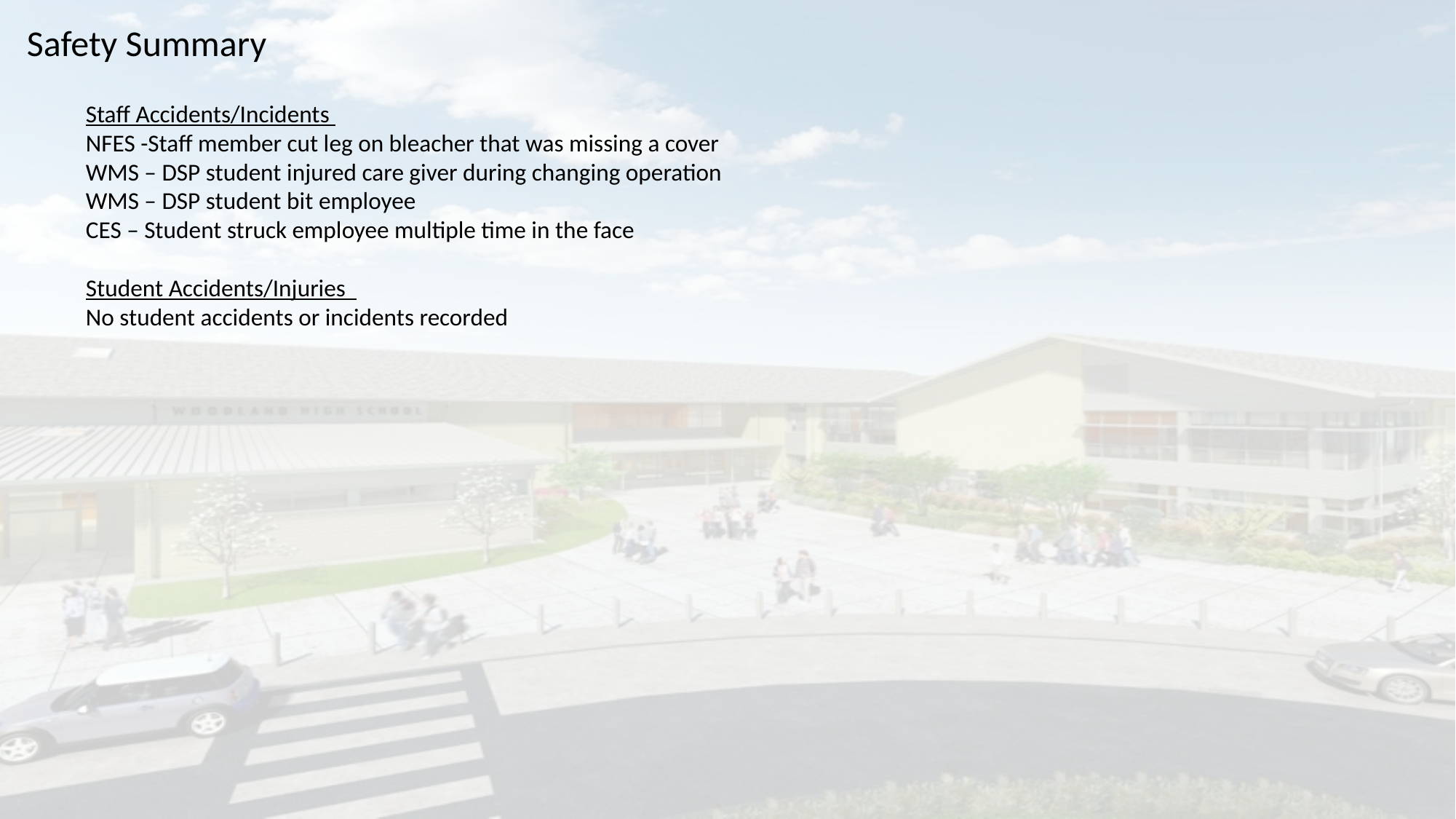

# Safety Summary
Staff Accidents/Incidents
NFES -Staff member cut leg on bleacher that was missing a cover
WMS – DSP student injured care giver during changing operation
WMS – DSP student bit employee
CES – Student struck employee multiple time in the face

Student Accidents/Injuries
No student accidents or incidents recorded